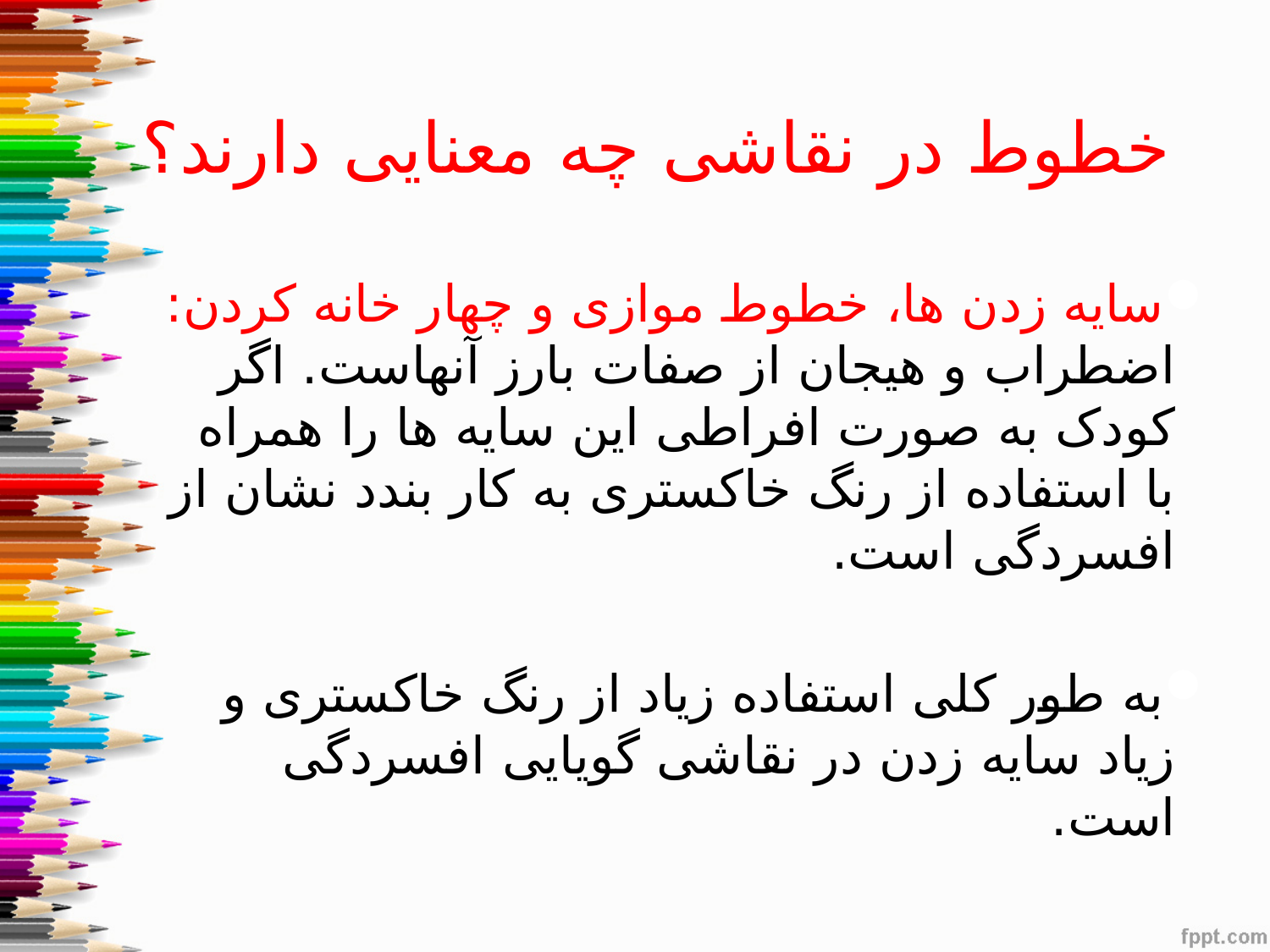

# خطوط در نقاشی چه معنایی دارند؟
سایه زدن ها، خطوط موازی و چهار خانه کردن: اضطراب و هیجان از صفات بارز آنهاست. اگر کودک به صورت افراطی این سایه ها را همراه با استفاده از رنگ خاکستری به کار بندد نشان از افسردگی است.

به طور کلی استفاده زیاد از رنگ خاکستری و زیاد سایه زدن در نقاشی گویایی افسردگی است.